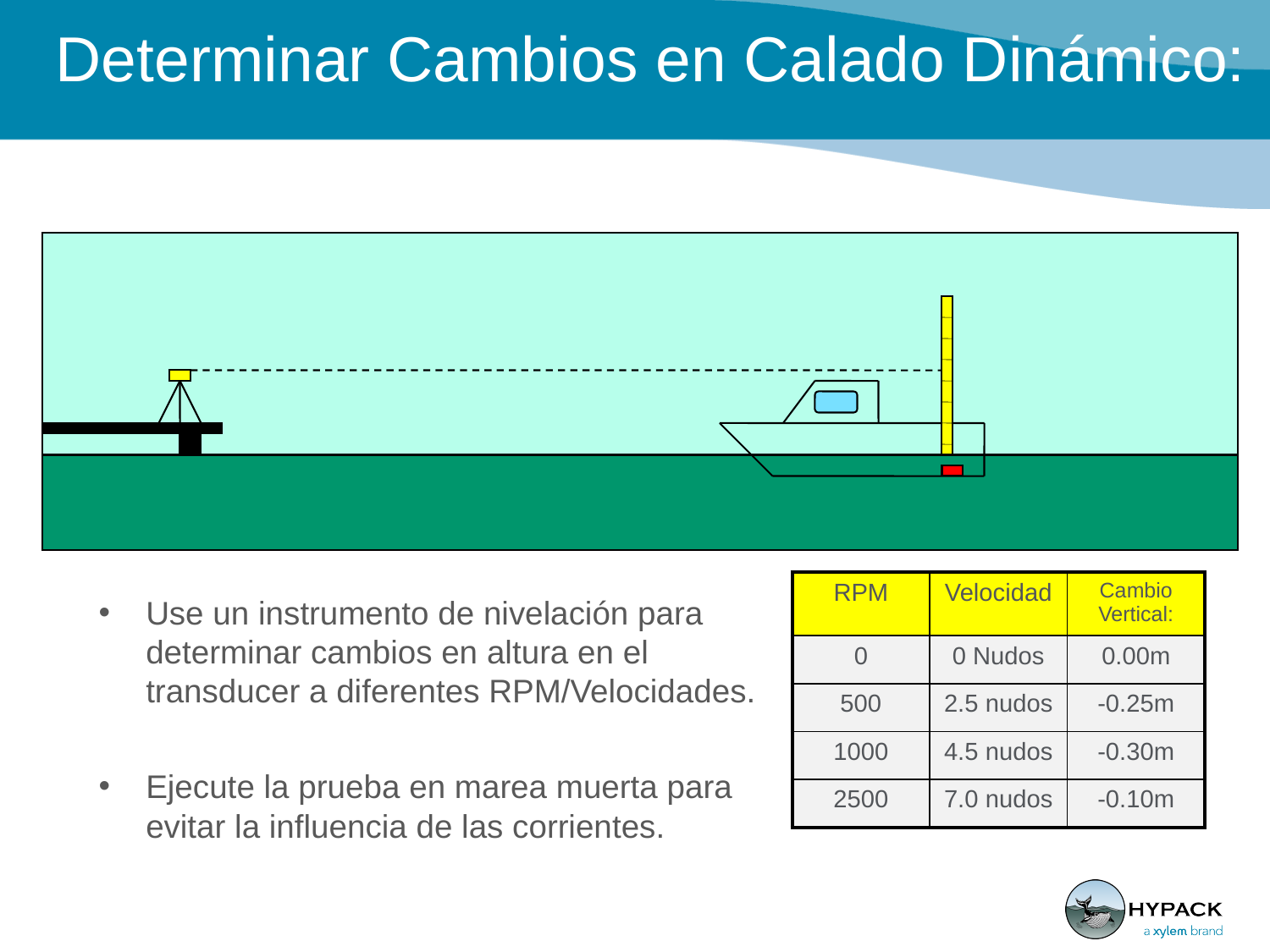

# Determinar Cambios en Calado Dinámico:

| RPM | Velocidad | Cambio Vertical: |
| --- | --- | --- |
| 0 | 0 Nudos | 0.00m |
| 500 | 2.5 nudos | -0.25m |
| 1000 | 4.5 nudos | -0.30m |
| 2500 | 7.0 nudos | -0.10m |
Use un instrumento de nivelación para determinar cambios en altura en el transducer a diferentes RPM/Velocidades.

Ejecute la prueba en marea muerta para evitar la influencia de las corrientes.